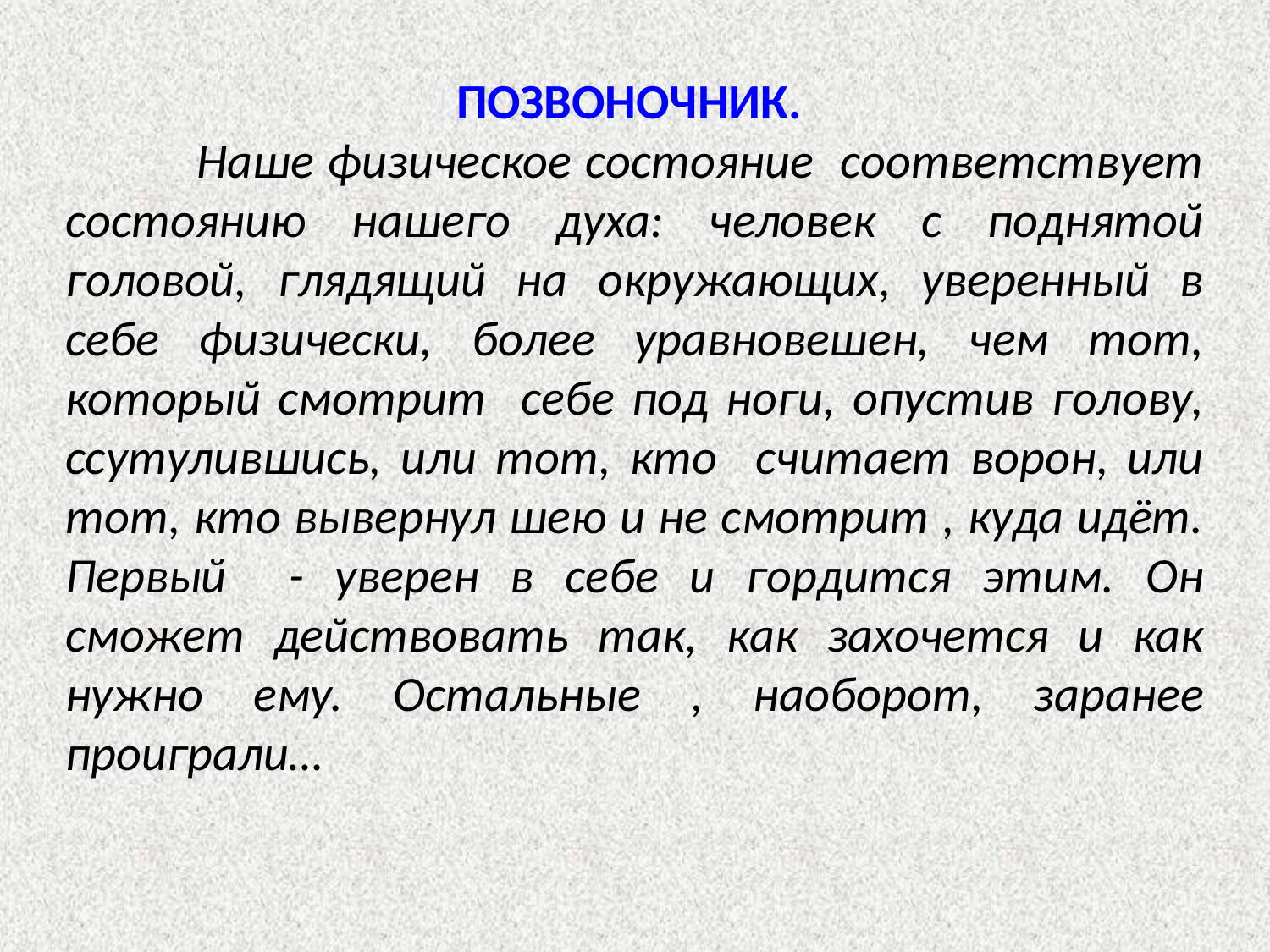

ПОЗВОНОЧНИК.
          Наше физическое состояние  соответствует состоянию нашего духа: человек с поднятой головой, глядящий на окружающих, уверенный в себе физически, более уравновешен, чем тот, который смотрит  себе под ноги, опустив голову, ссутулившись, или тот, кто  считает ворон, или тот, кто вывернул шею и не смотрит , куда идёт. Первый  - уверен в себе и гордится этим. Он сможет действовать так, как захочется и как нужно ему. Остальные , наоборот, заранее проиграли…